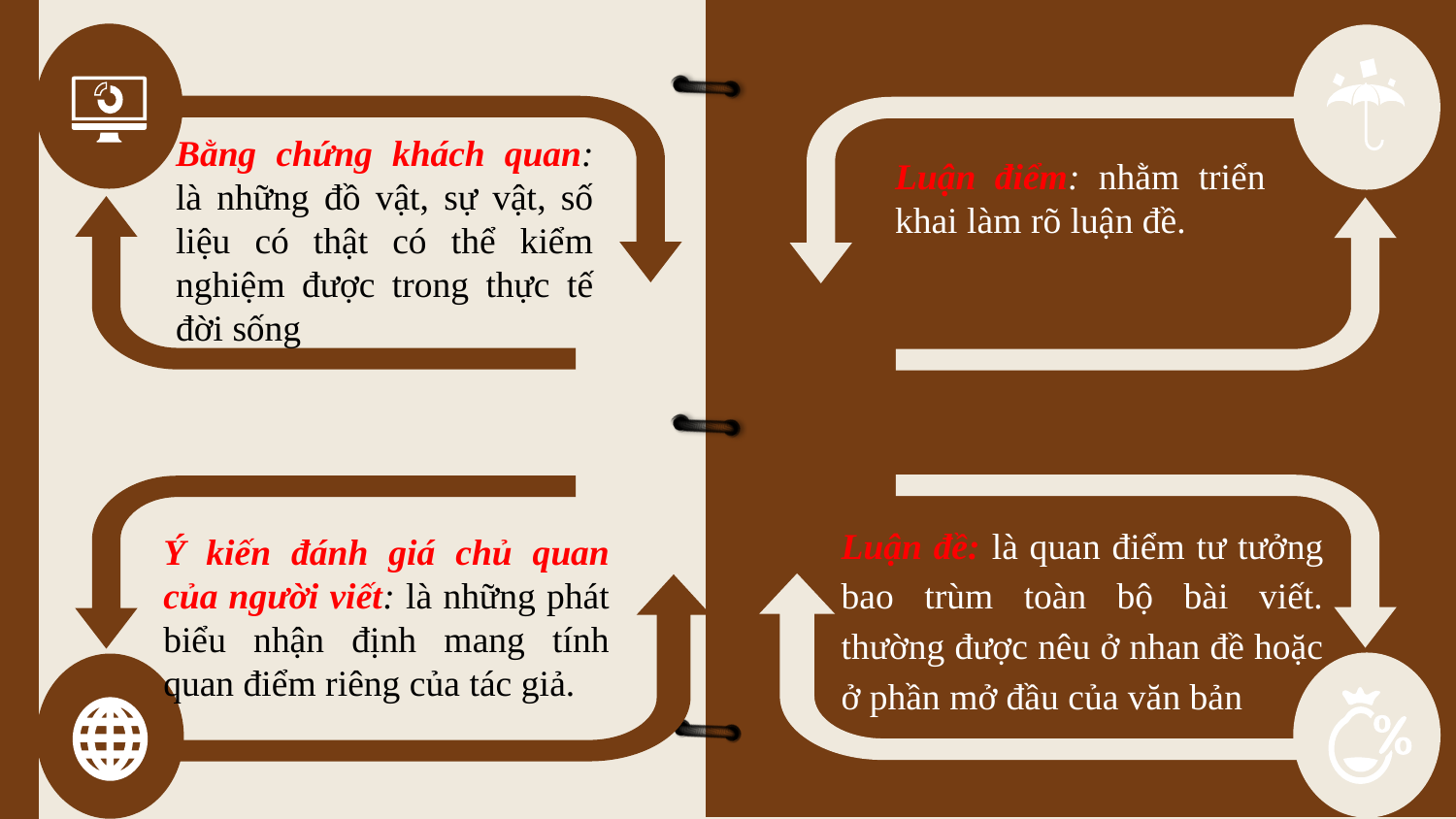

Bằng chứng khách quan: là những đồ vật, sự vật, số liệu có thật có thể kiểm nghiệm được trong thực tế đời sống
Luận điểm: nhằm triển khai làm rõ luận đề.
Luận đề: là quan điểm tư tưởng bao trùm toàn bộ bài viết. thường được nêu ở nhan đề hoặc ở phần mở đầu của văn bản
Ý kiến đánh giá chủ quan của người viết: là những phát biểu nhận định mang tính quan điểm riêng của tác giả.